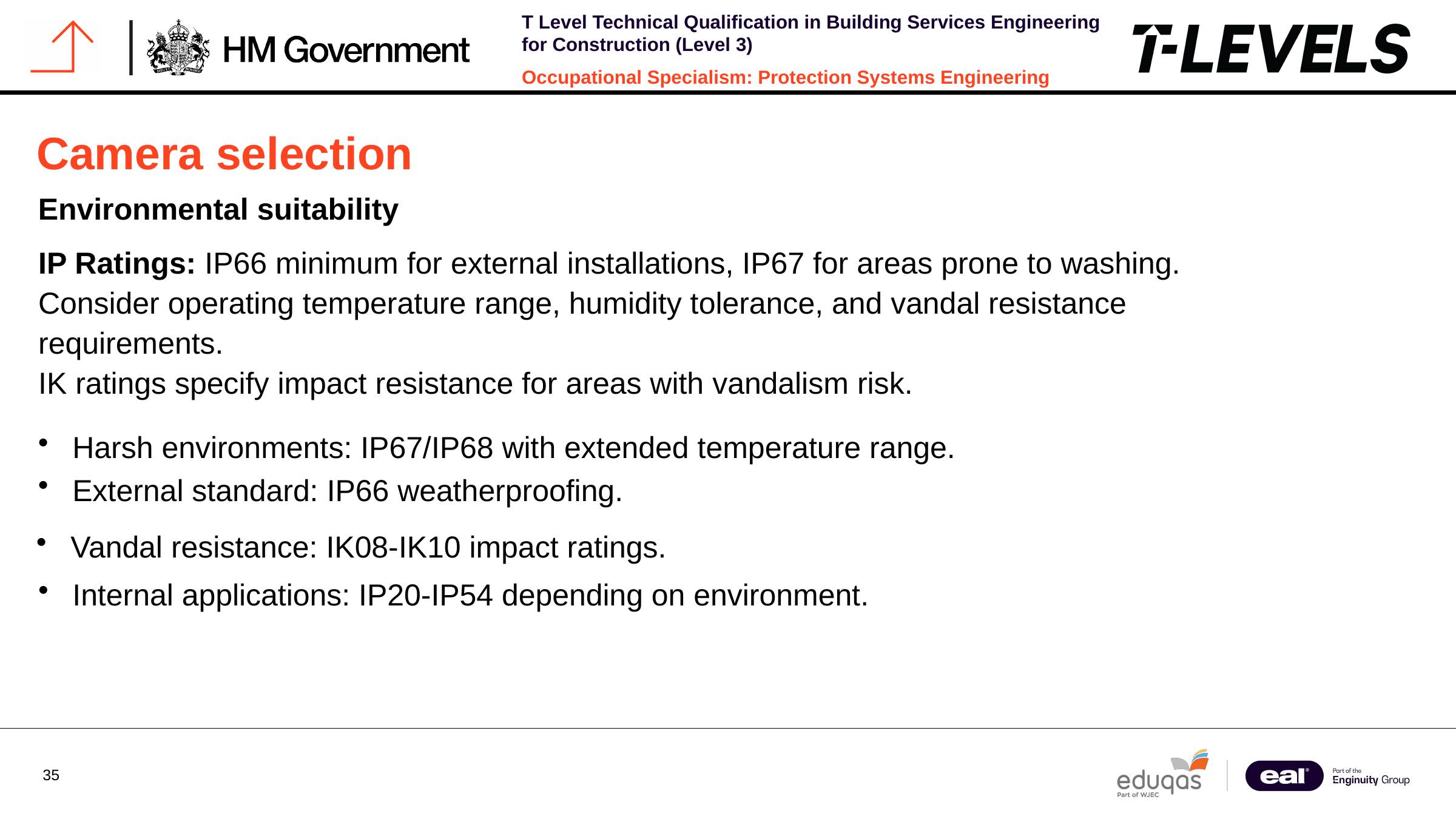

Camera selection
Environmental suitability
IP Ratings: IP66 minimum for external installations, IP67 for areas prone to washing.
Consider operating temperature range, humidity tolerance, and vandal resistance requirements.
IK ratings specify impact resistance for areas with vandalism risk.
Harsh environments: IP67/IP68 with extended temperature range.
External standard: IP66 weatherproofing.
Vandal resistance: IK08-IK10 impact ratings.
Internal applications: IP20-IP54 depending on environment.